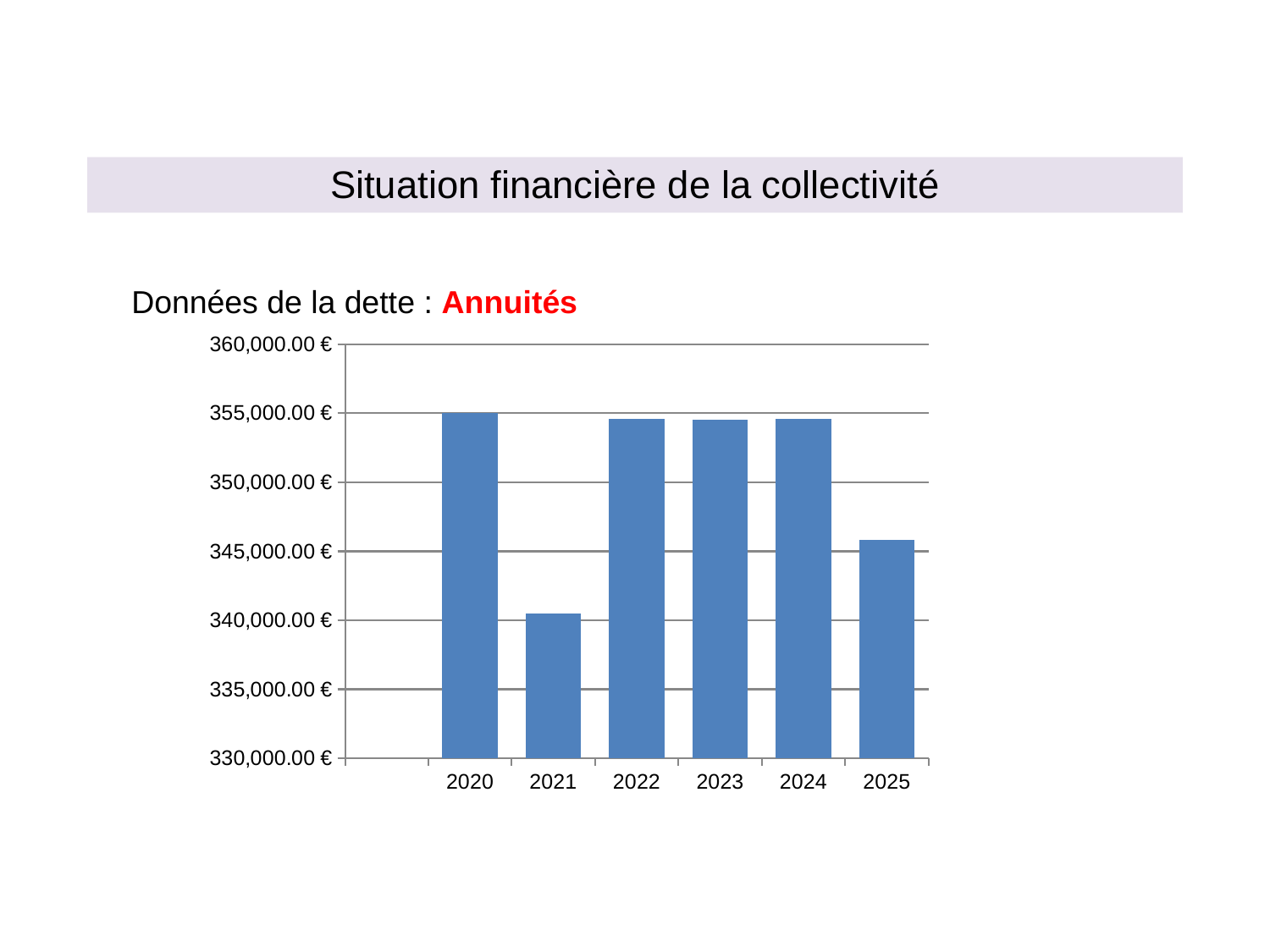

# Situation financière de la collectivité
Données de la dette : Annuités

### Chart

| Category |  |
|---|---|
|  | None |
| 2020 | 355045.0 |
| 2021 | 340508.0 |
| 2022 | 354588.13 |
| 2023 | 354553.29 |
| 2024 | 354614.0 |
| 2025 | 345816.9 |